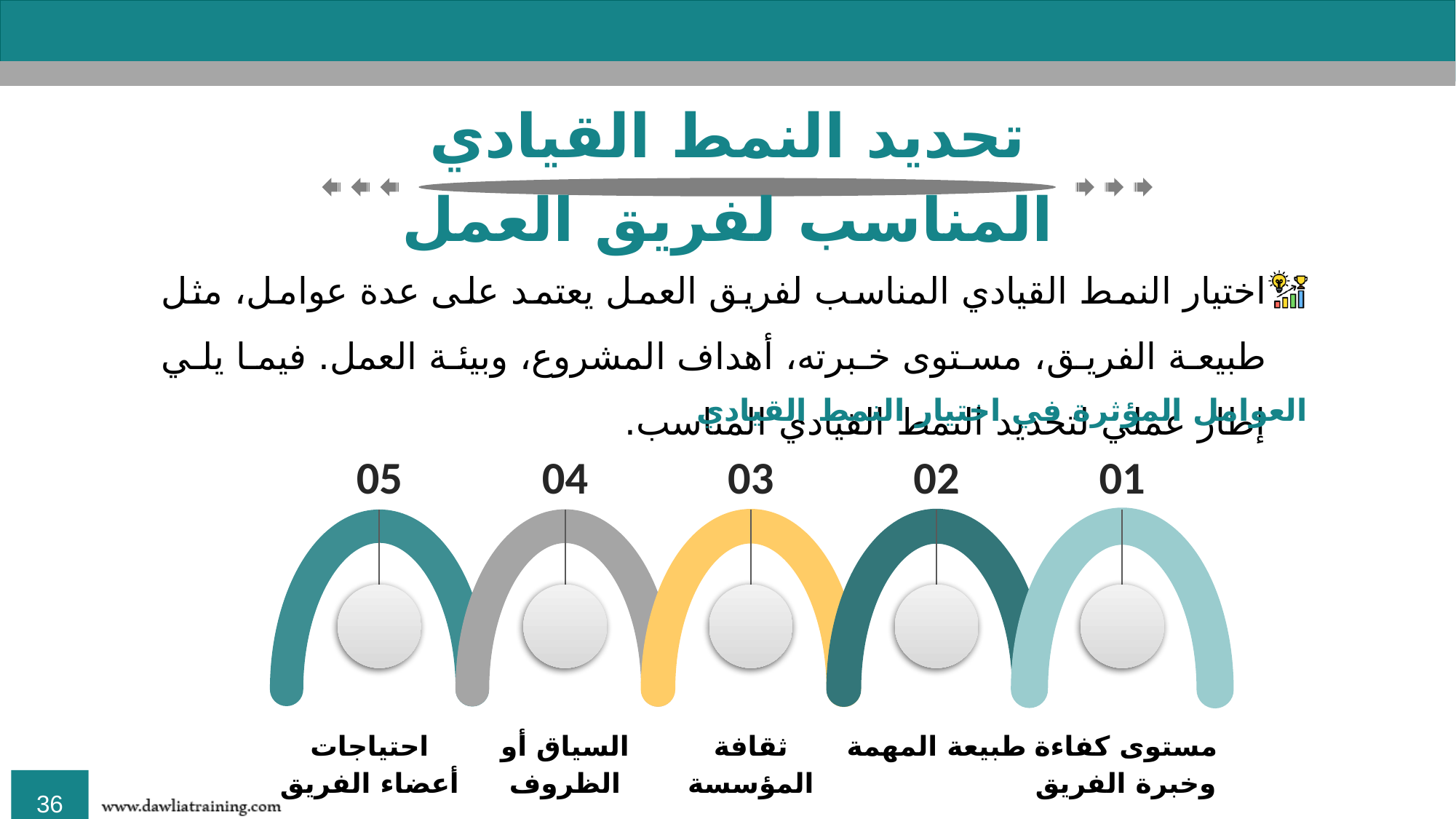

تحديد النمط القيادي المناسب لفريق العمل

اختيار النمط القيادي المناسب لفريق العمل يعتمد على عدة عوامل، مثل طبيعة الفريق، مستوى خبرته، أهداف المشروع، وبيئة العمل. فيما يلي إطار عملي لتحديد النمط القيادي المناسب.
العوامل المؤثرة في اختيار النمط القيادي
05

احتياجات أعضاء الفريق
04

السياق أو الظروف
03

ثقافة المؤسسة
02

طبيعة المهمة
01

مستوى كفاءة وخبرة الفريق